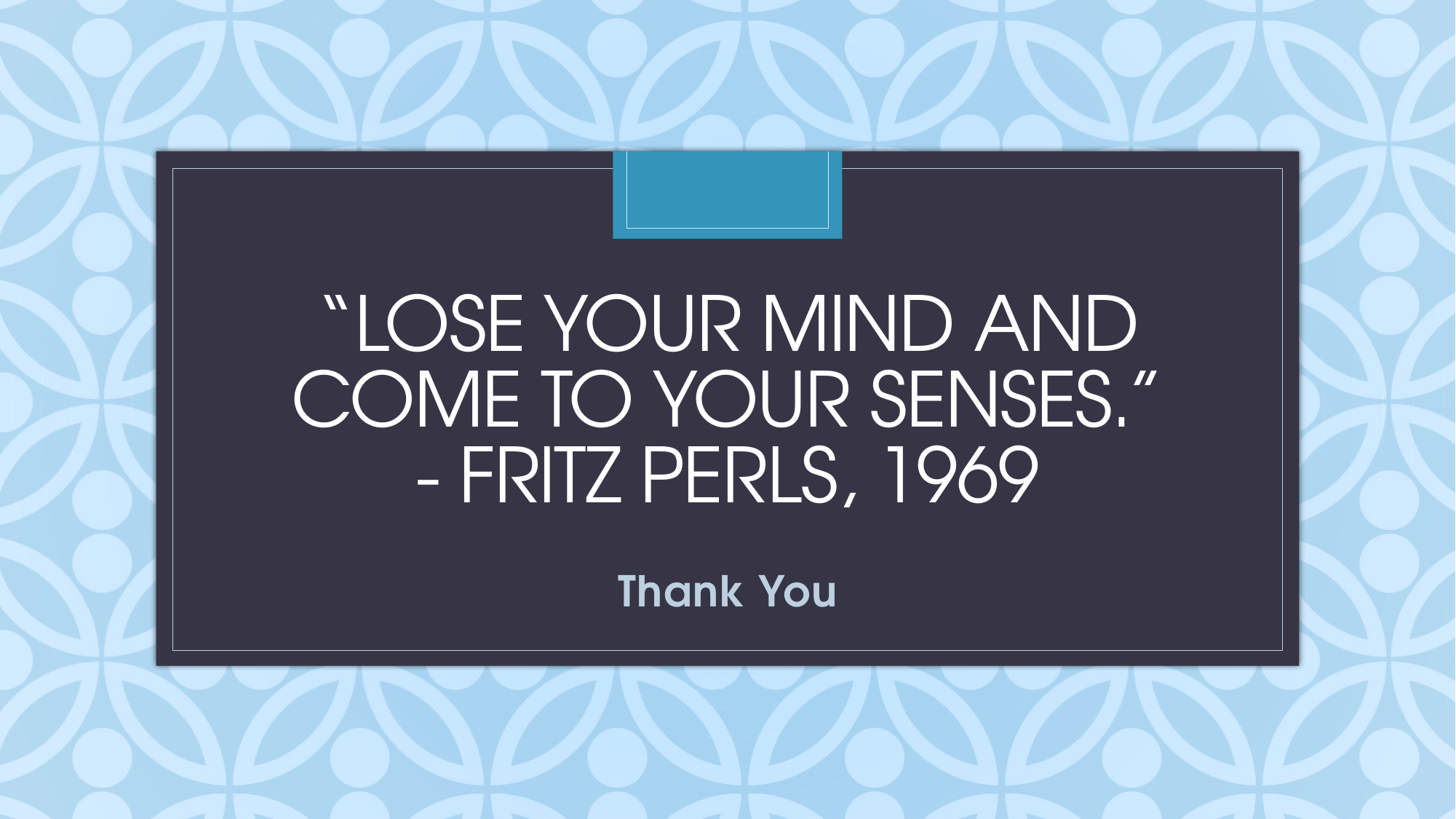

# “Lose your mind and come to your senses.” - Fritz perls, 1969
Thank You